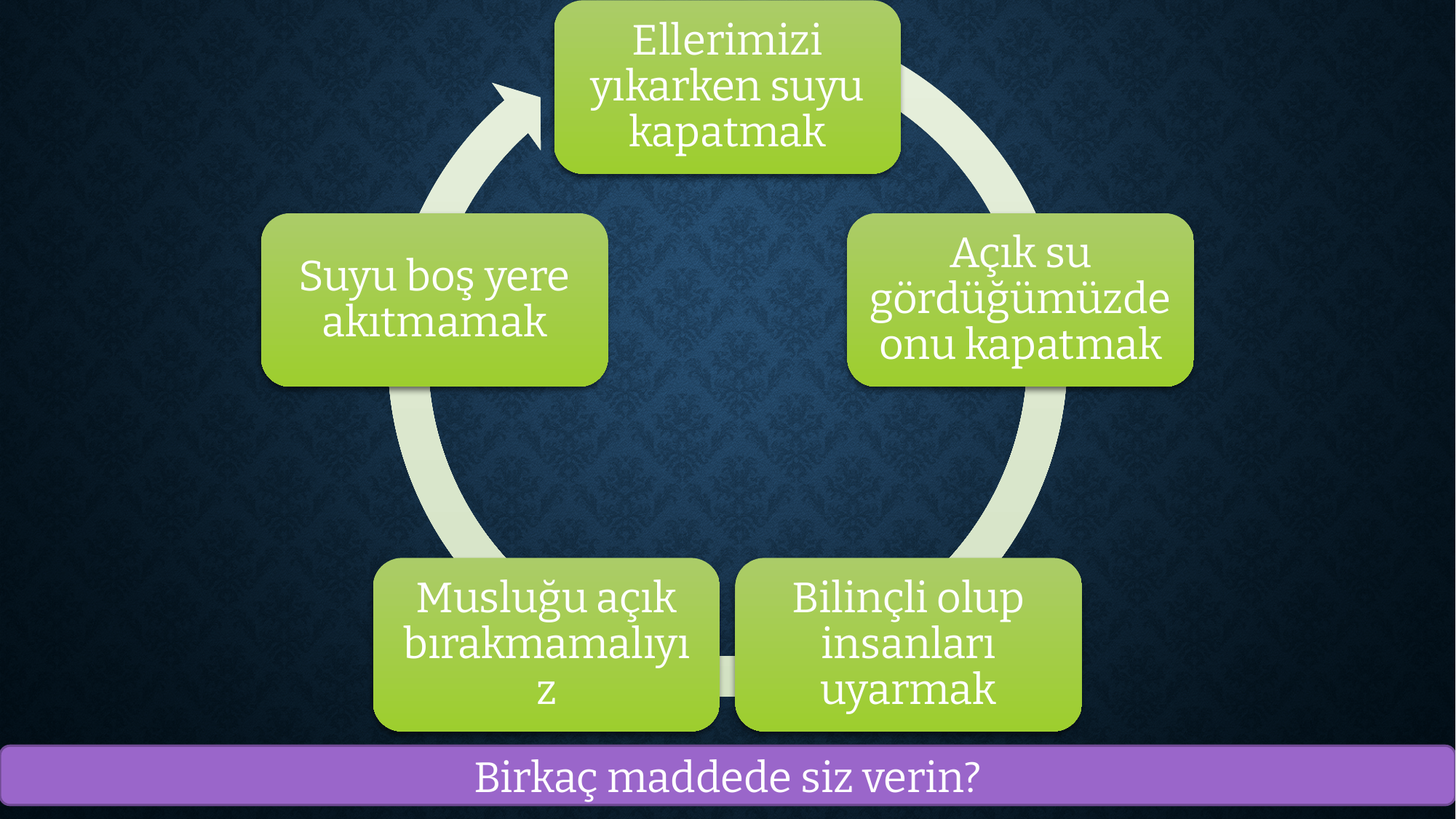

Ellerimizi yıkarken suyu kapatmak
Açık su gördüğümüzde onu kapatmak
Bilinçli olup insanları uyarmak
Musluğu açık bırakmamalıyız
Suyu boş yere akıtmamak
Birkaç maddede siz verin?